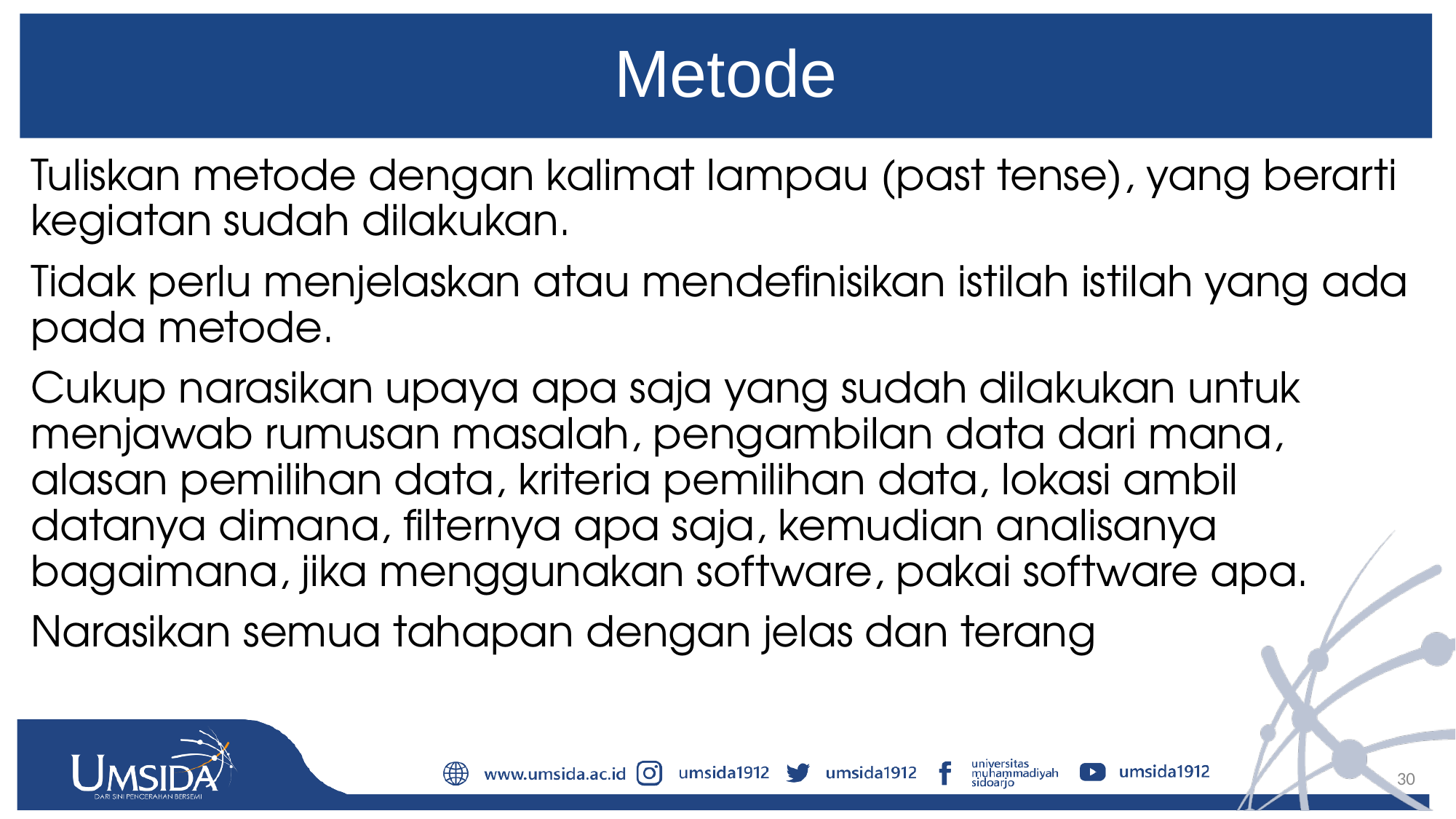

# Metode
Tuliskan metode dengan kalimat lampau (past tense), yang berarti kegiatan sudah dilakukan.
Tidak perlu menjelaskan atau mendefinisikan istilah istilah yang ada pada metode.
Cukup narasikan upaya apa saja yang sudah dilakukan untuk menjawab rumusan masalah, pengambilan data dari mana, alasan pemilihan data, kriteria pemilihan data, lokasi ambil datanya dimana, filternya apa saja, kemudian analisanya bagaimana, jika menggunakan software, pakai software apa.
Narasikan semua tahapan dengan jelas dan terang